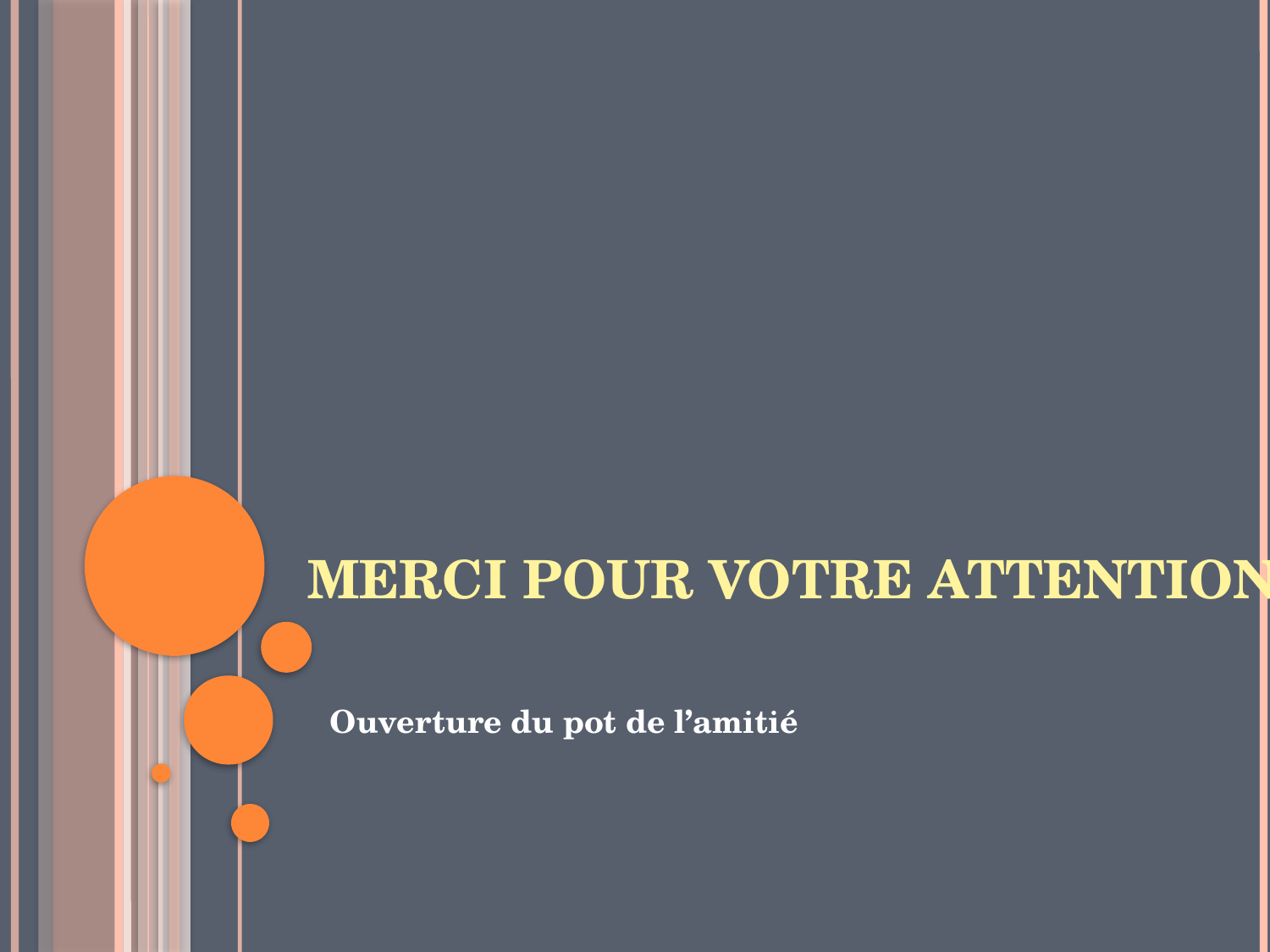

# Merci pour votre attention…
Ouverture du pot de l’amitié